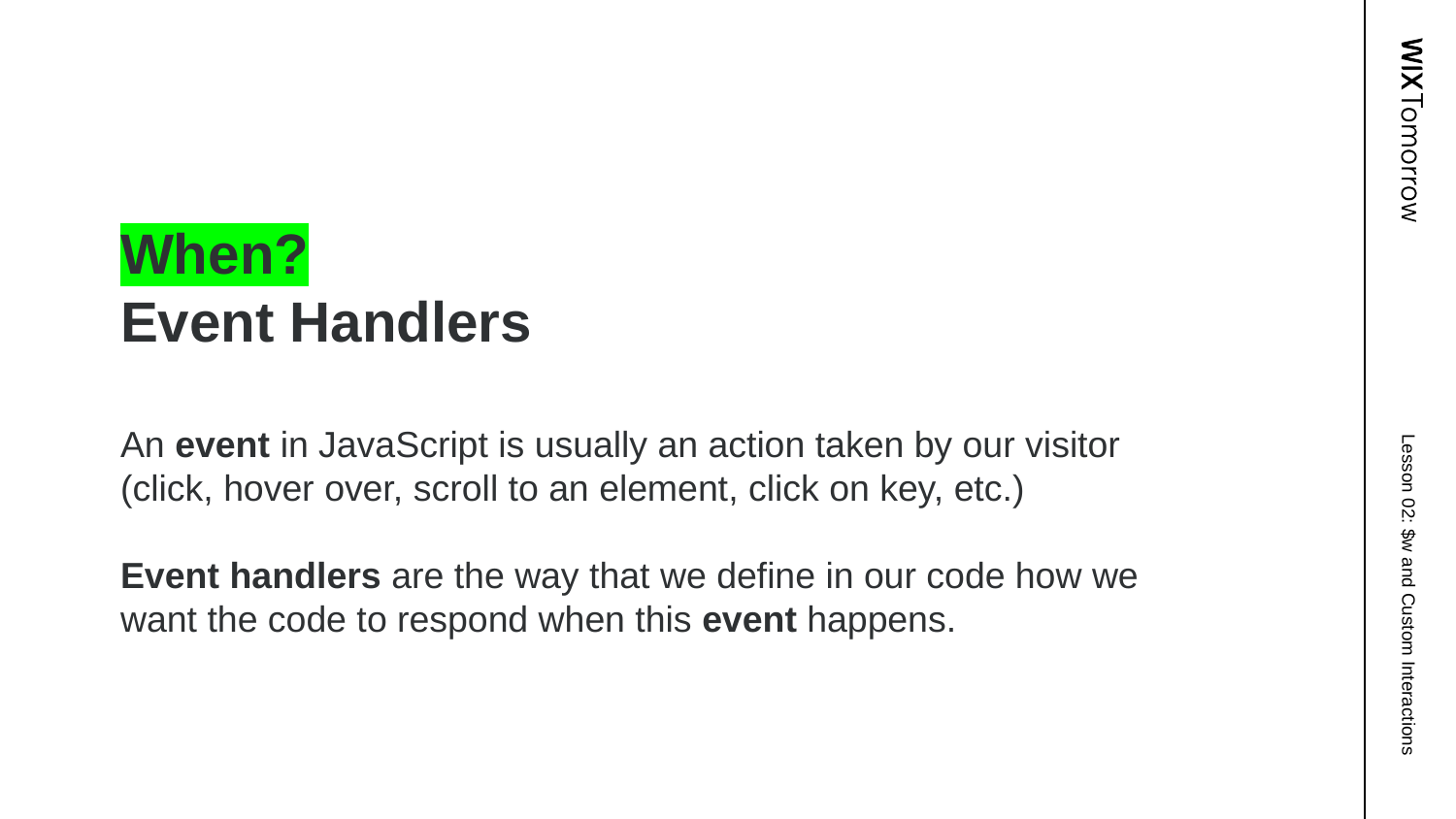

# When?
Event Handlers

An event in JavaScript is usually an action taken by our visitor (click, hover over, scroll to an element, click on key, etc.)

Event handlers are the way that we define in our code how we want the code to respond when this event happens.